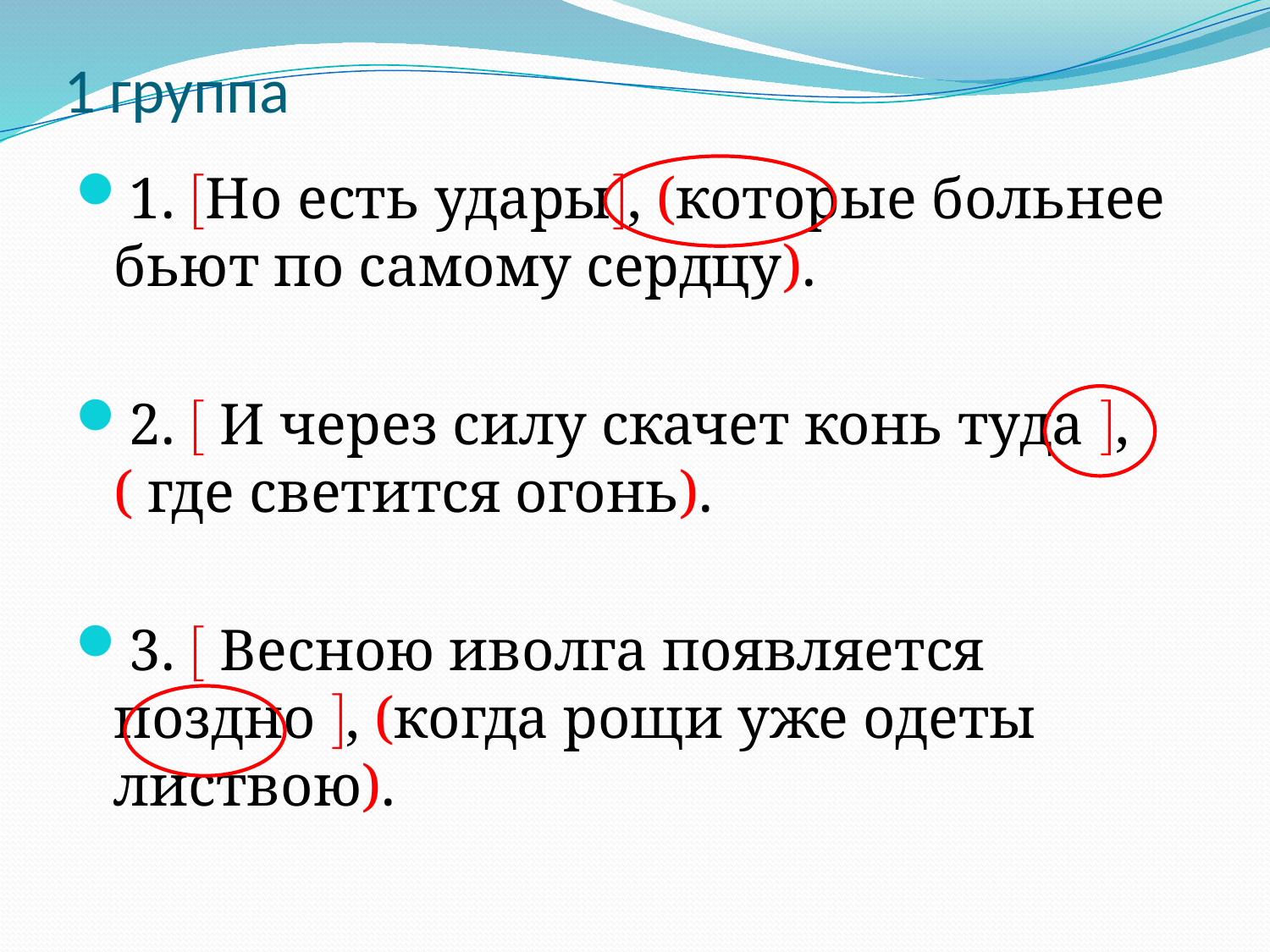

# 1 группа
1. [Но есть удары], (которые больнее бьют по самому сердцу).

2. [ И через силу скачет конь туда ], ( где светится огонь).

3. [ Весною иволга появляется поздно ], (когда рощи уже одеты листвою).